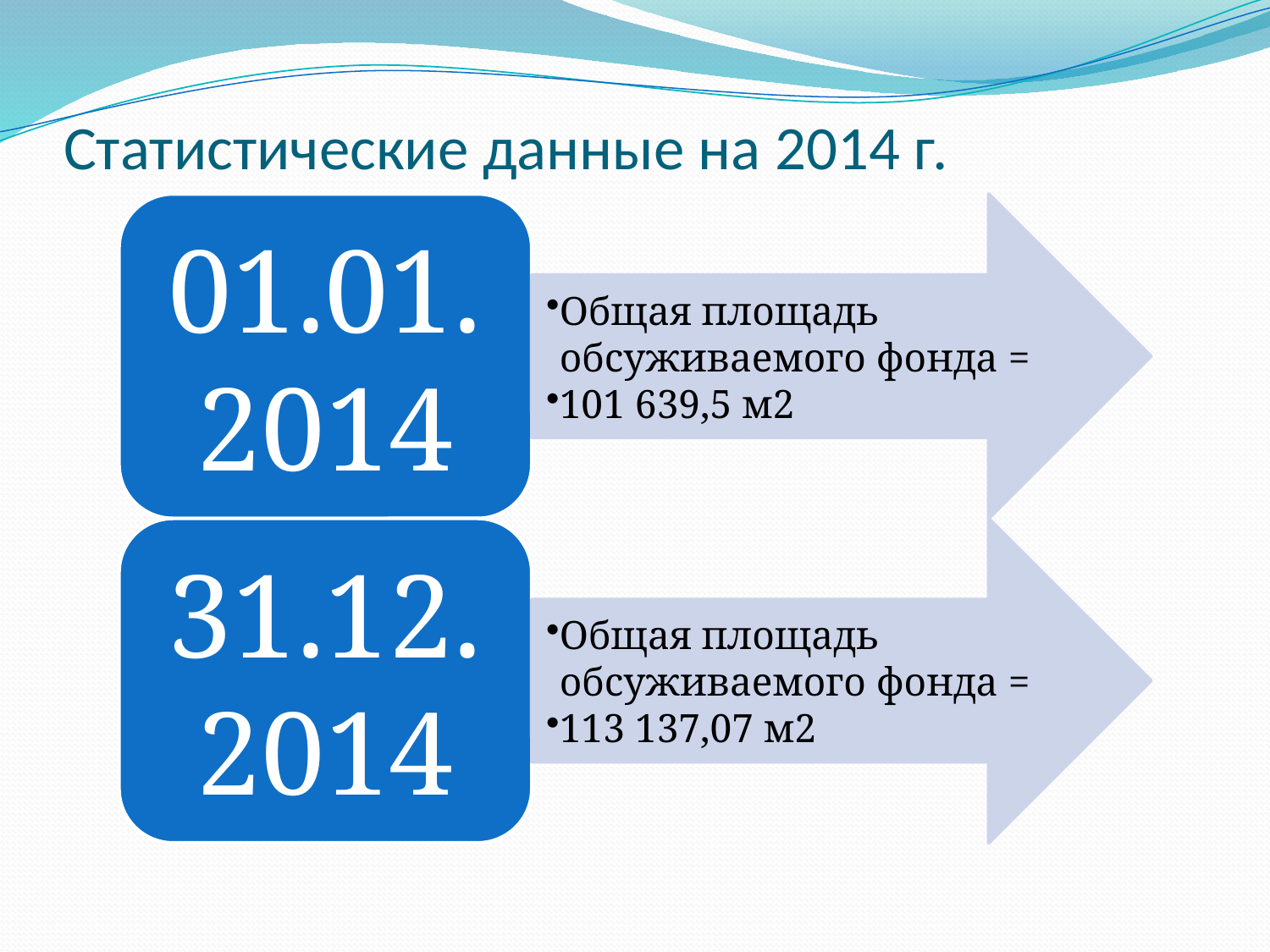

# Статистические данные на 2014 г.

01.01.2014
Общая площадь обсуживаемого фонда =
101 639,5 м2
31.12.2014
Общая площадь обсуживаемого фонда =
113 137,07 м2